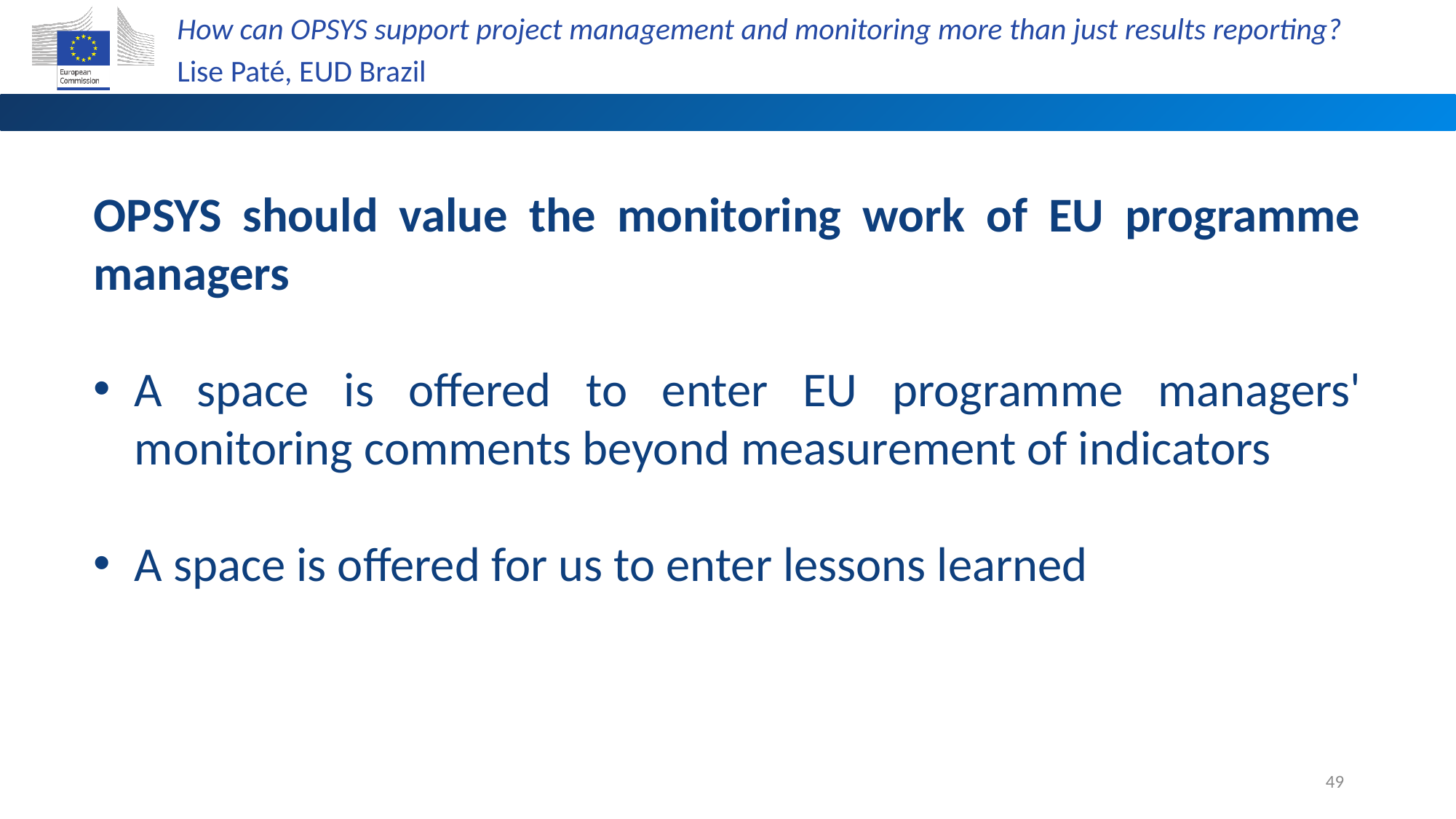

How can OPSYS support project management and monitoring more than just results reporting?
Lise Paté, EUD Brazil
OPSYS should value the monitoring work of EU programme managers

A space is offered to enter EU programme managers' monitoring comments beyond measurement of indicators

A space is offered for us to enter lessons learned

49